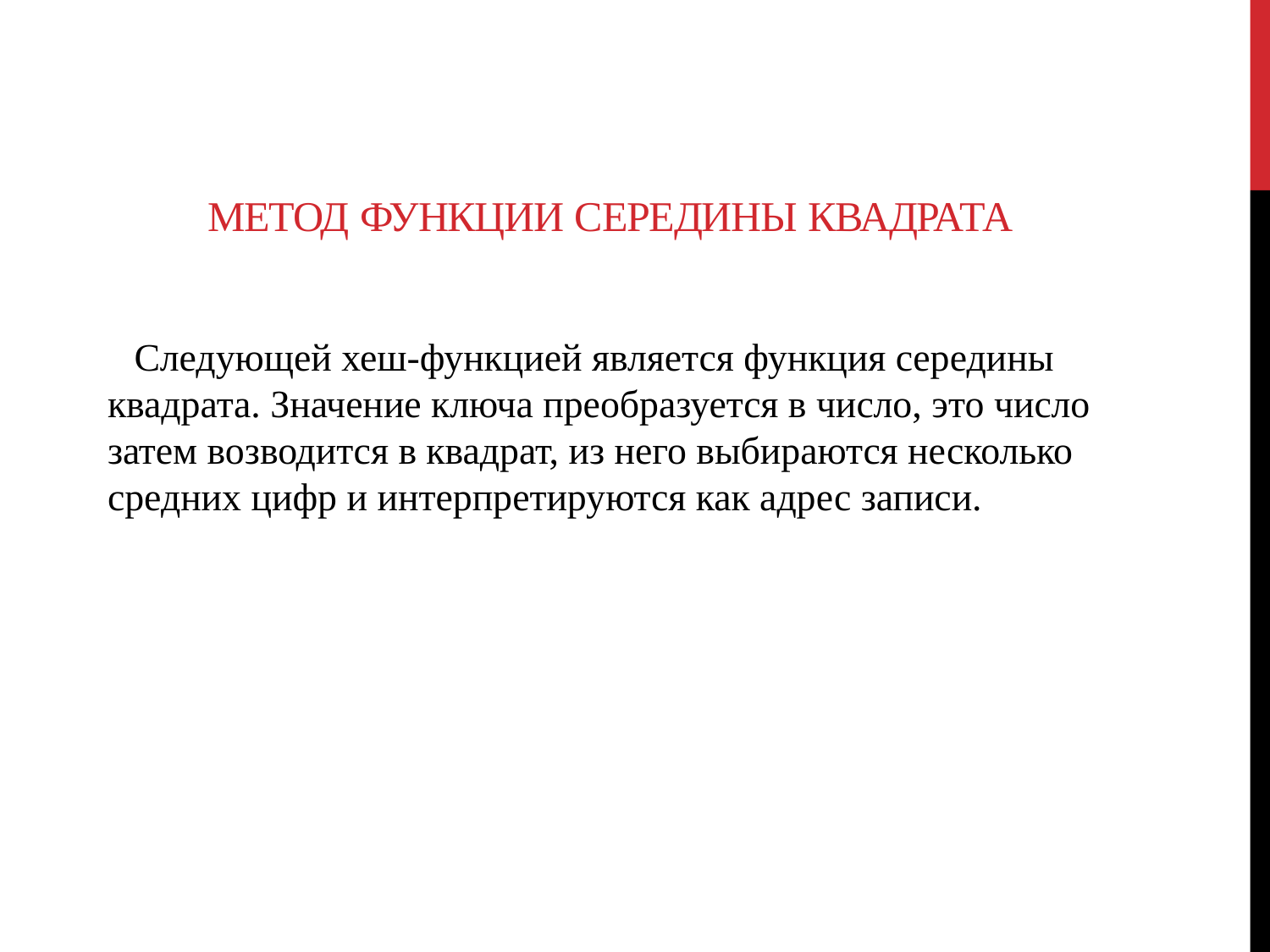

# Метод функции середины квадрата
   Следующей хеш-функцией является функция середины квадрата. Значение ключа преобразуется в число, это число затем возводится в квадрат, из него выбираются несколько средних цифр и интерпретируются как адрес записи.